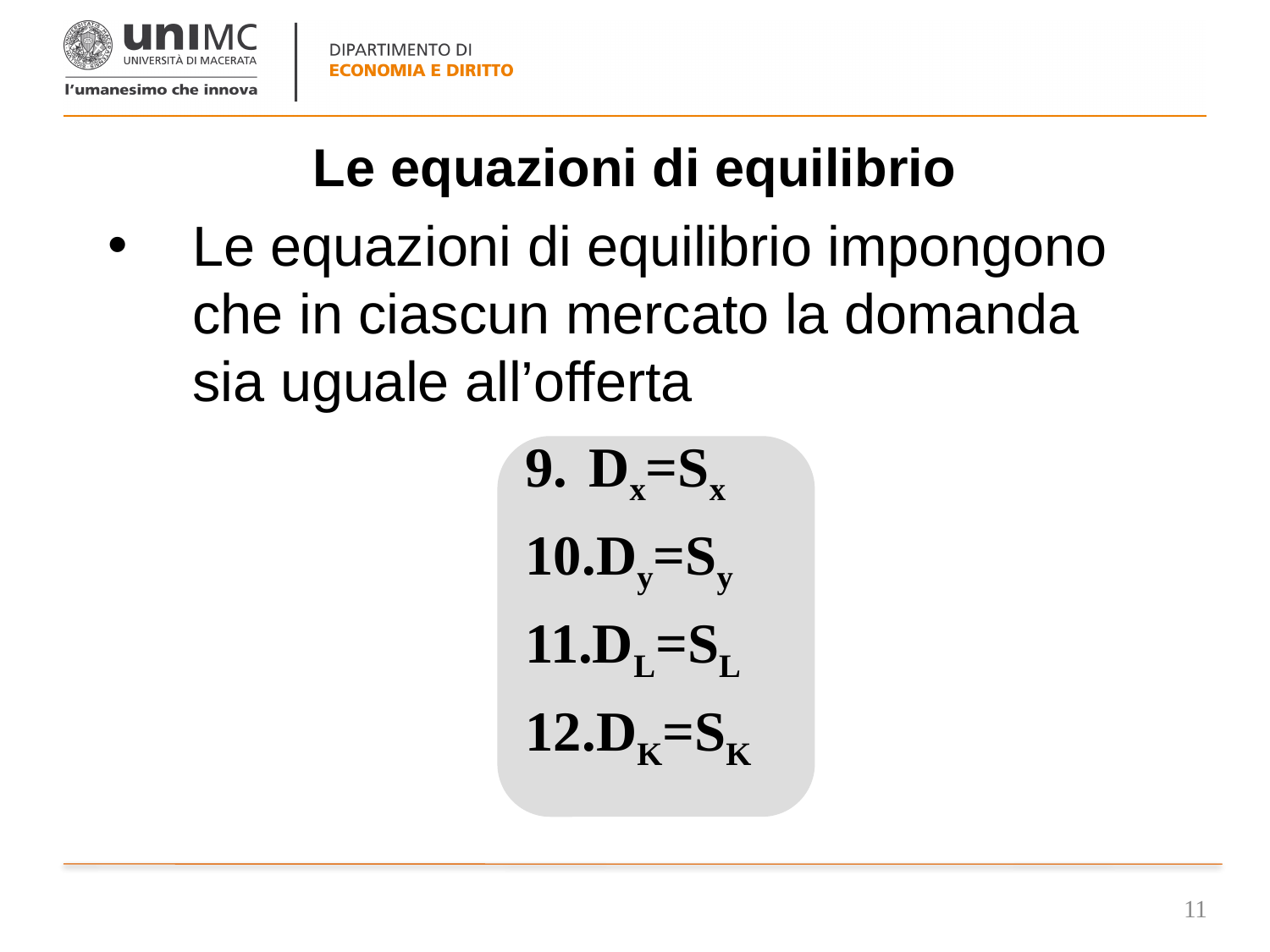

# Le equazioni di equilibrio
Le equazioni di equilibrio impongono che in ciascun mercato la domanda sia uguale all’offerta
Dx=Sx
Dy=Sy
DL=SL
DK=SK

11